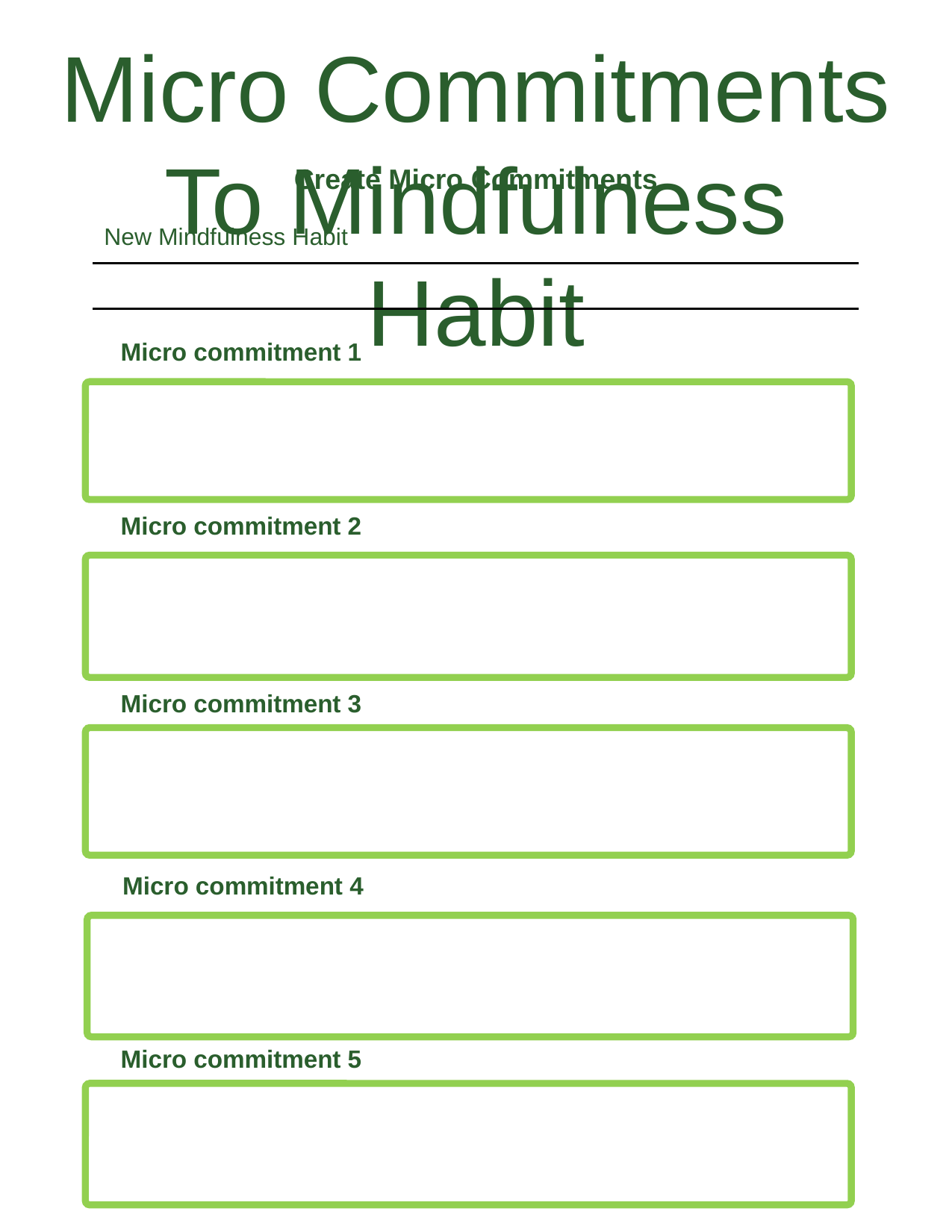

Micro Commitments To Mindfulness Habit
Create Micro Commitments
| New Mindfulness Habit |
| --- |
|  |
|  |
Micro commitment 1

Micro commitment 2

Micro commitment 3

Micro commitment 4

Micro commitment 5